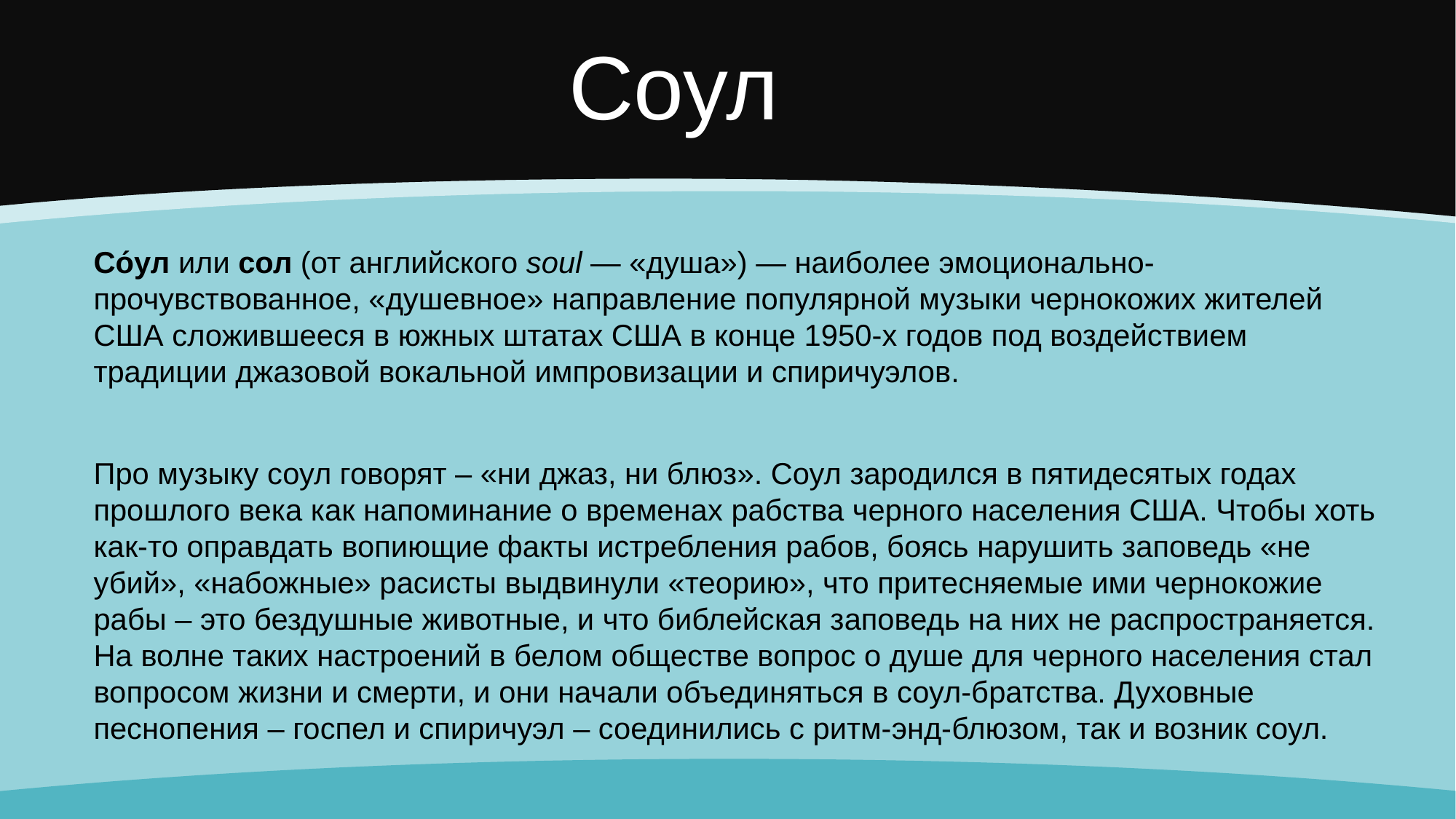

# Соул
Со́ул или сол (от английского soul — «душа») — наиболее эмоционально-прочувствованное, «душевное» направление популярной музыки чернокожих жителей США сложившееся в южных штатах США в конце 1950-х годов под воздействием традиции джазовой вокальной импровизации и спиричуэлов.

Про музыку соул говорят – «ни джаз, ни блюз». Соул зародился в пятидесятых годах прошлого века как напоминание о временах рабства черного населения США. Чтобы хоть как-то оправдать вопиющие факты истребления рабов, боясь нарушить заповедь «не убий», «набожные» расисты выдвинули «теорию», что притесняемые ими чернокожие рабы – это бездушные животные, и что библейская заповедь на них не распространяется. На волне таких настроений в белом обществе вопрос о душе для черного населения стал вопросом жизни и смерти, и они начали объединяться в соул-братства. Духовные песнопения – госпел и спиричуэл – соединились с ритм-энд-блюзом, так и возник соул.